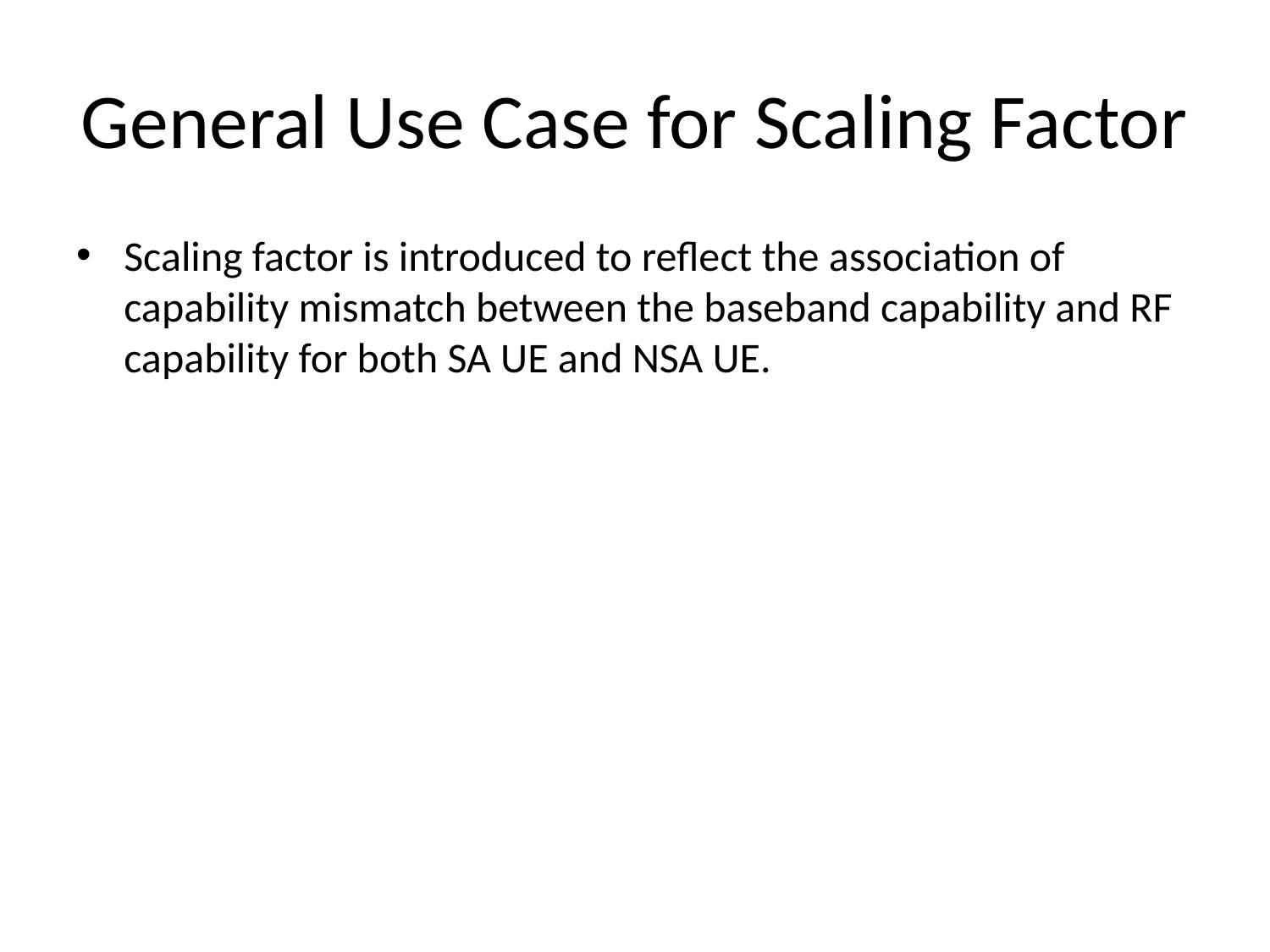

# General Use Case for Scaling Factor
Scaling factor is introduced to reflect the association of capability mismatch between the baseband capability and RF capability for both SA UE and NSA UE.